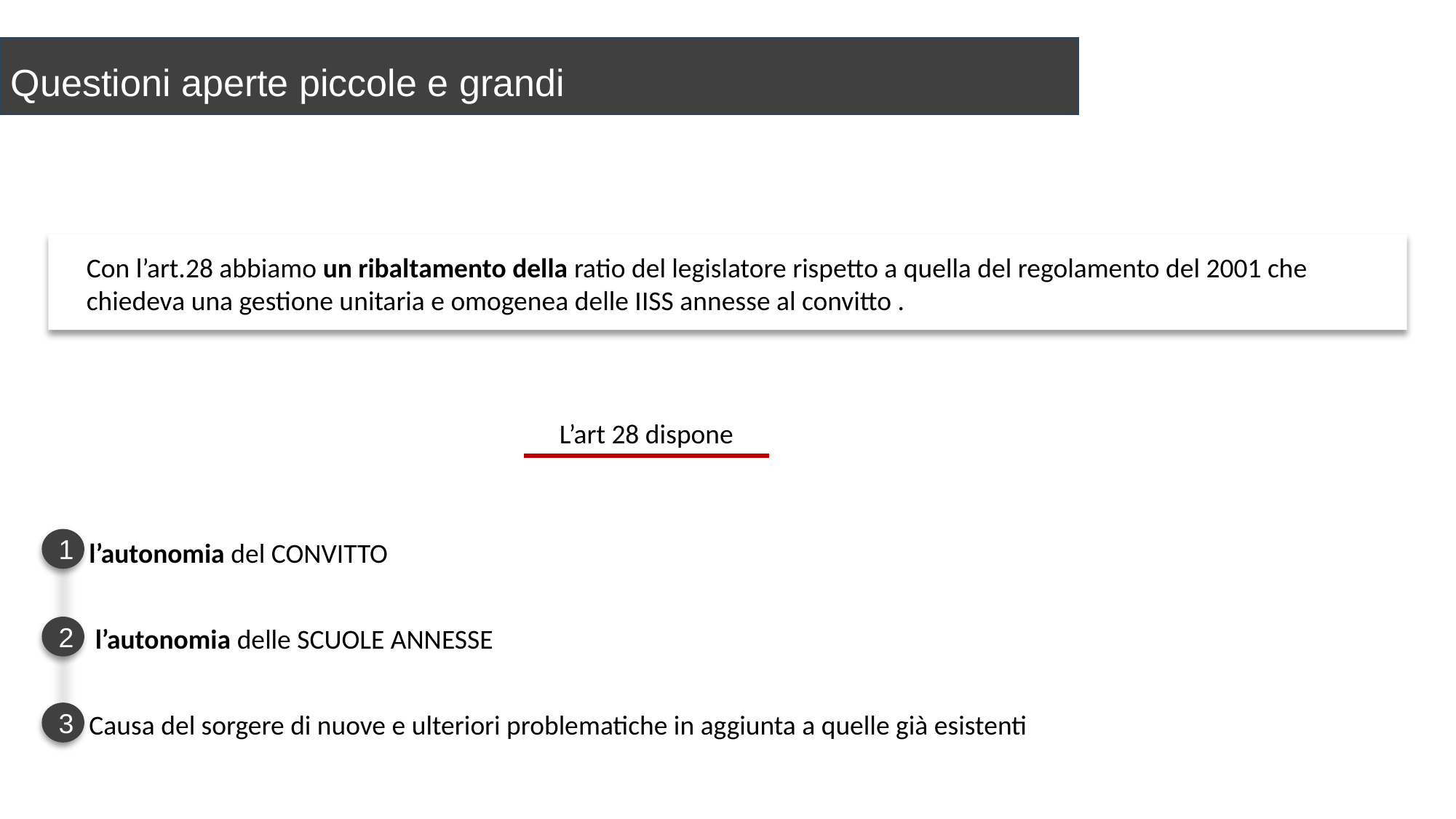

Questioni aperte piccole e grandi

Con l’art.28 abbiamo un ribaltamento della ratio del legislatore rispetto a quella del regolamento del 2001 che chiedeva una gestione unitaria e omogenea delle IISS annesse al convitto .
 L’art 28 dispone

1
l’autonomia del CONVITTO
 l’autonomia delle SCUOLE ANNESSE
2
Causa del sorgere di nuove e ulteriori problematiche in aggiunta a quelle già esistenti
3